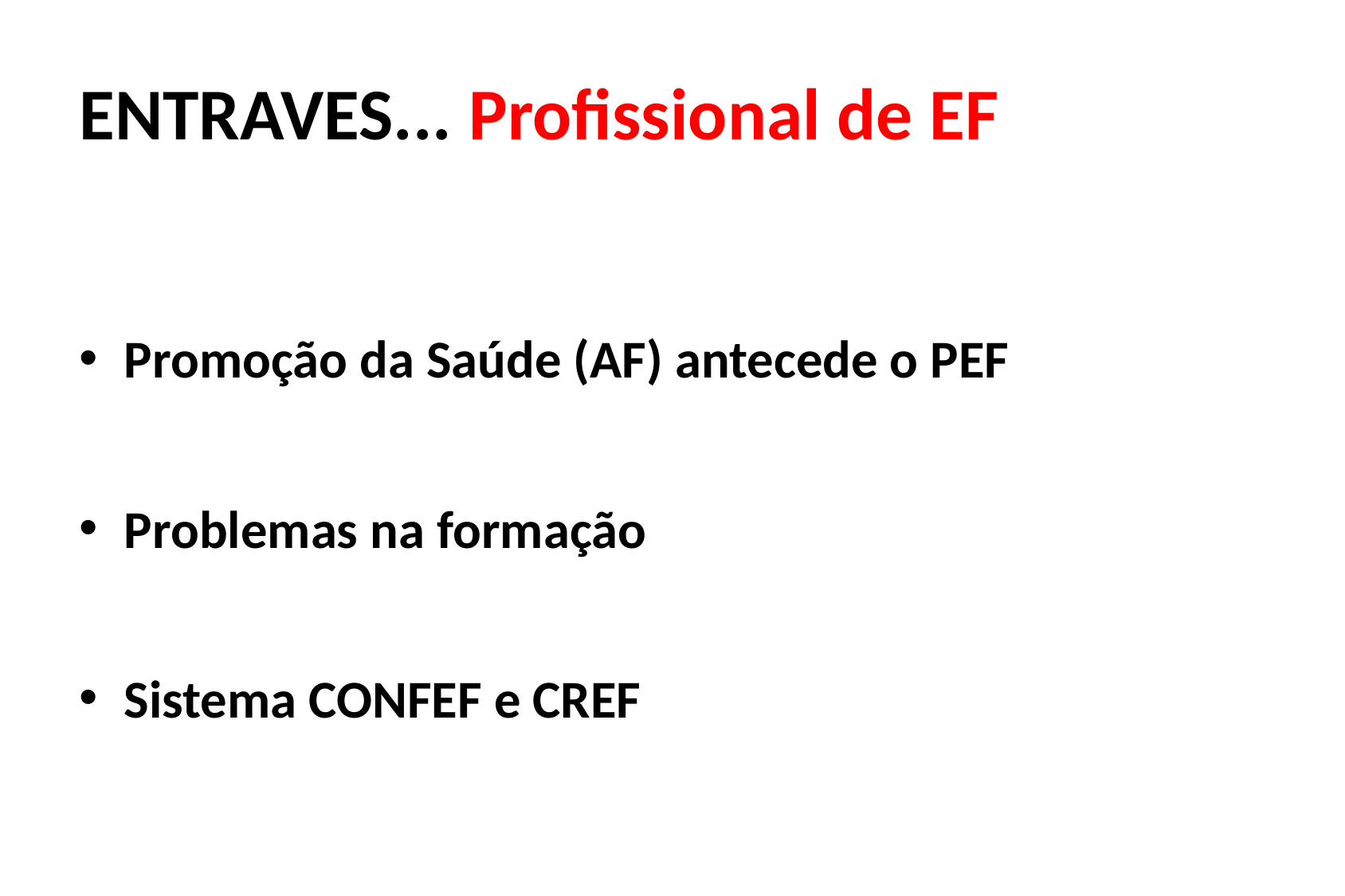

# ENTRAVES... Profissional de EF
Promoção da Saúde (AF) antecede o PEF
Problemas na formação
Sistema CONFEF e CREF